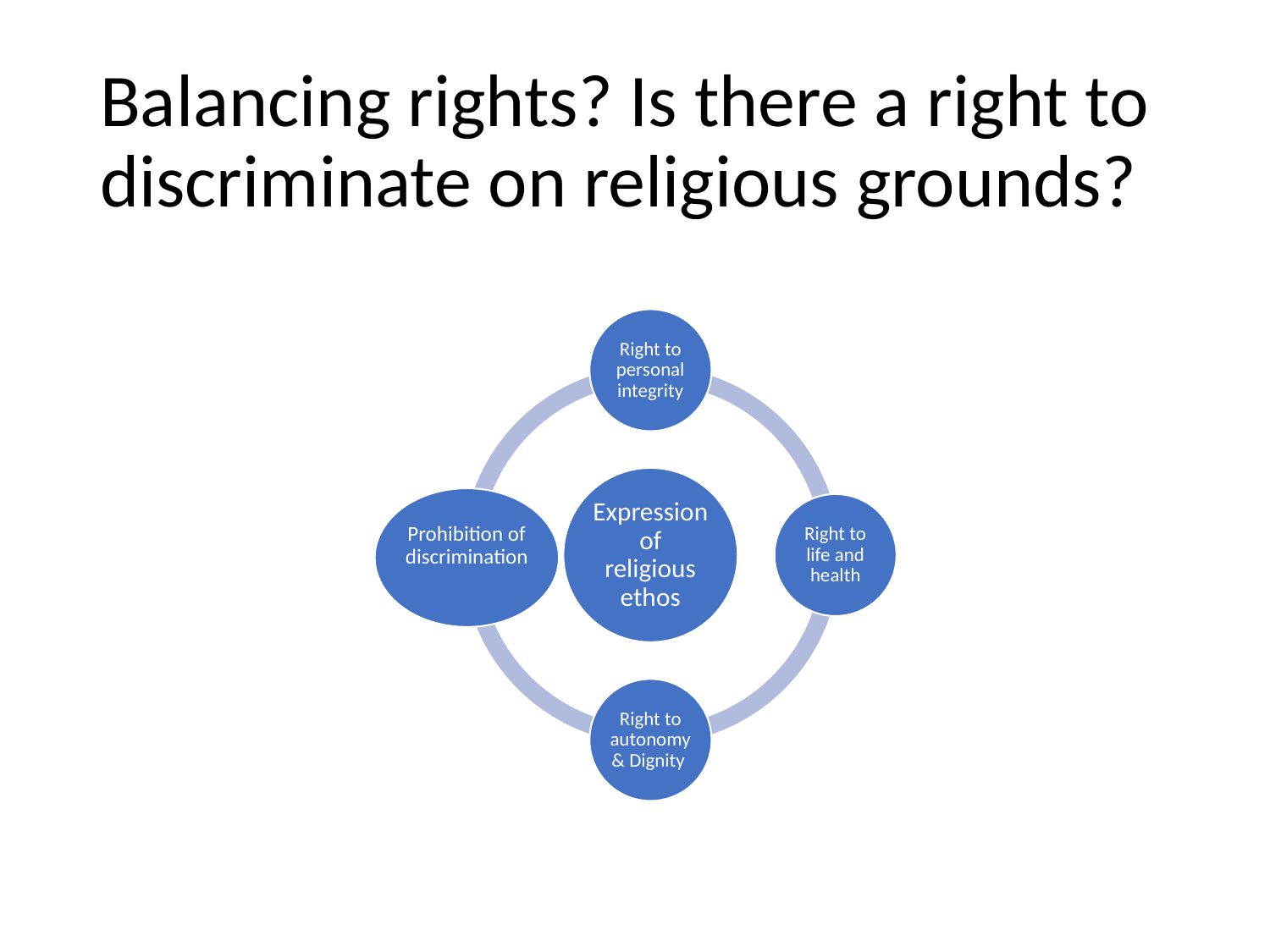

# Balancing rights? Is there a right to discriminate on religious grounds?
Expression of religious ethos
Right to personal integrity
Right to life and health
Right to autonomy & Dignity
Prohibition of discrimination